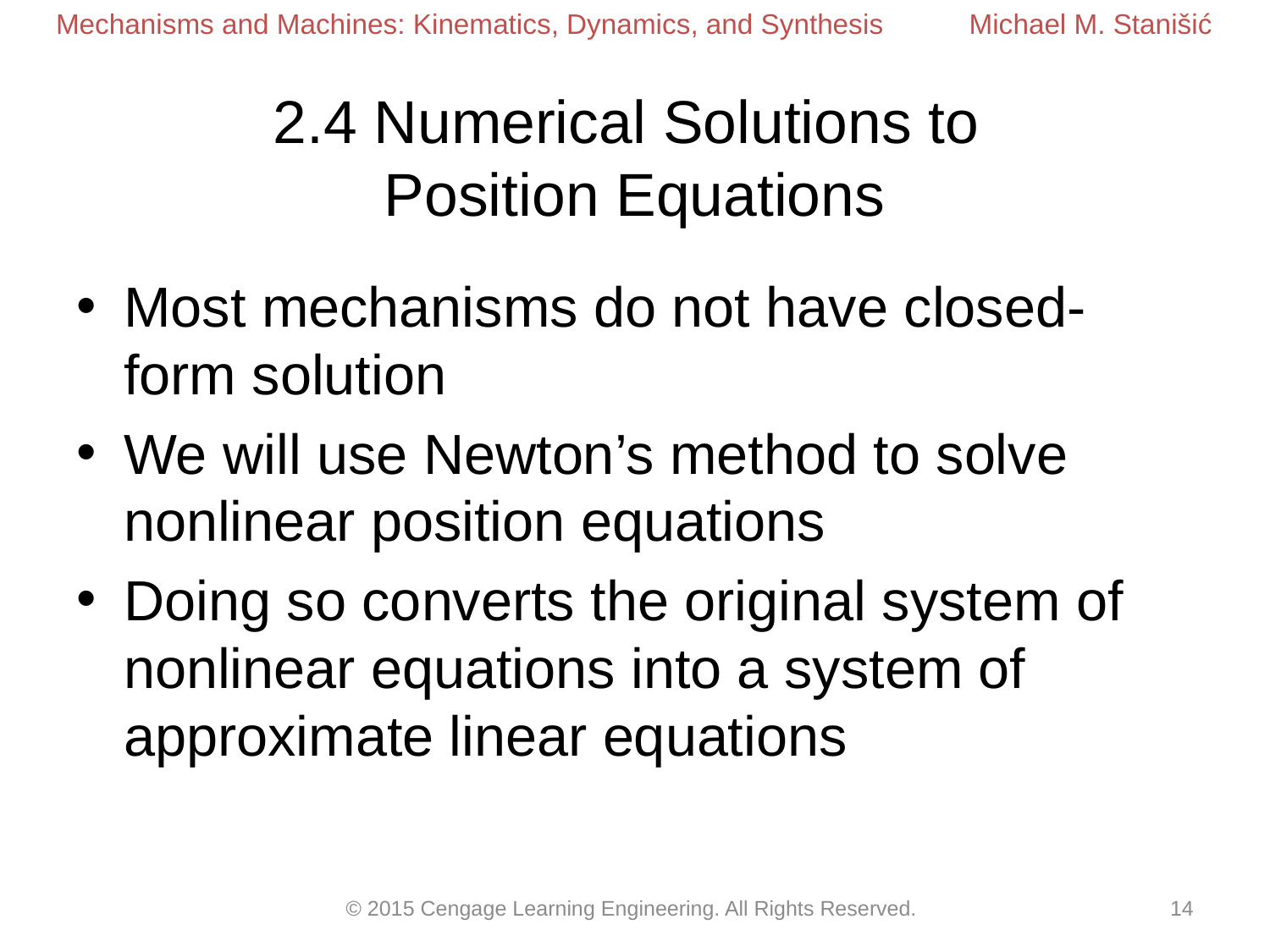

# 2.4 Numerical Solutions to Position Equations
Most mechanisms do not have closed-form solution
We will use Newton’s method to solve nonlinear position equations
Doing so converts the original system of nonlinear equations into a system of approximate linear equations
© 2015 Cengage Learning Engineering. All Rights Reserved.
14